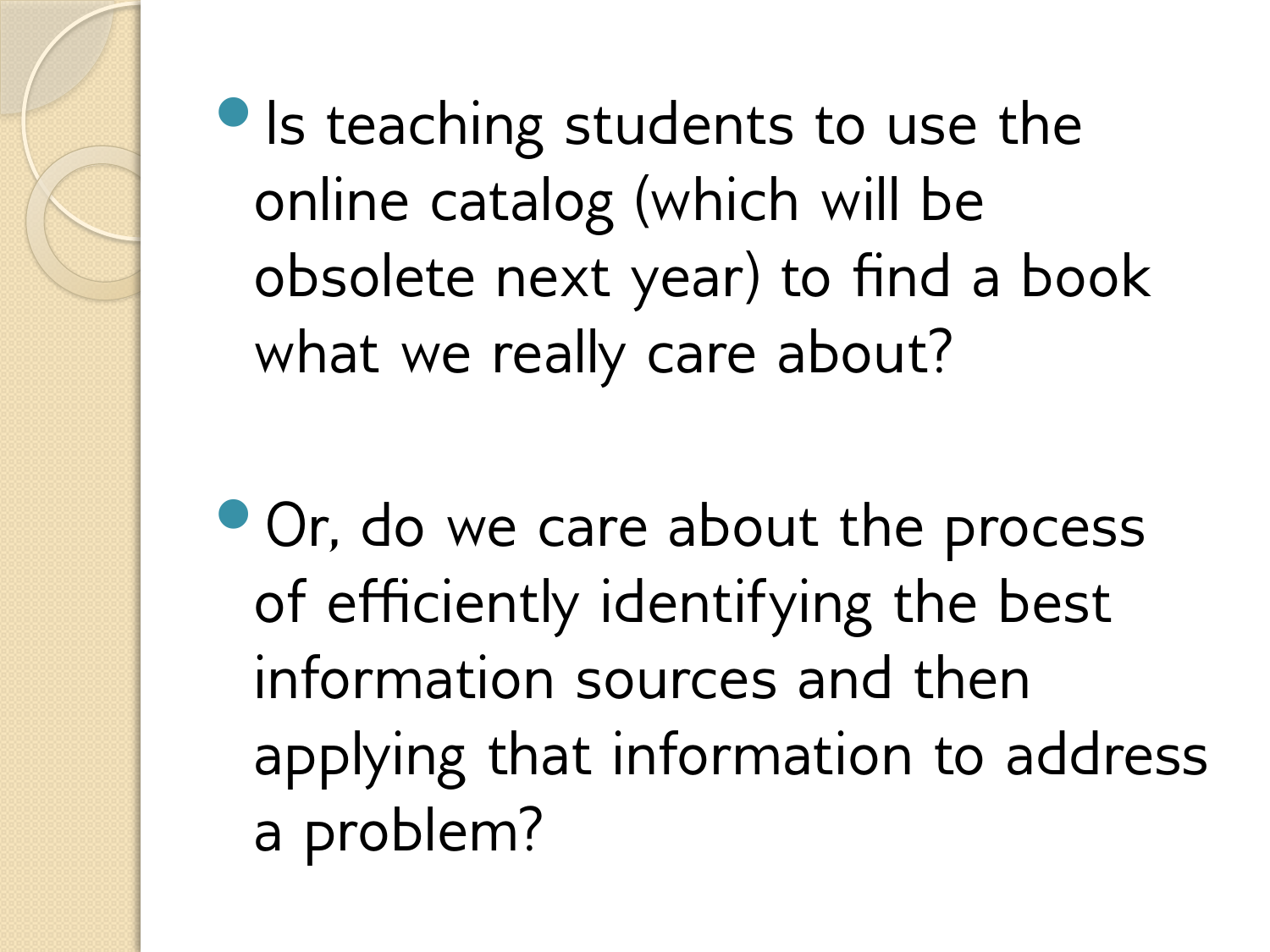

Is teaching students to use the online catalog (which will be obsolete next year) to find a book what we really care about?

Or, do we care about the process of efficiently identifying the best information sources and then applying that information to address a problem?